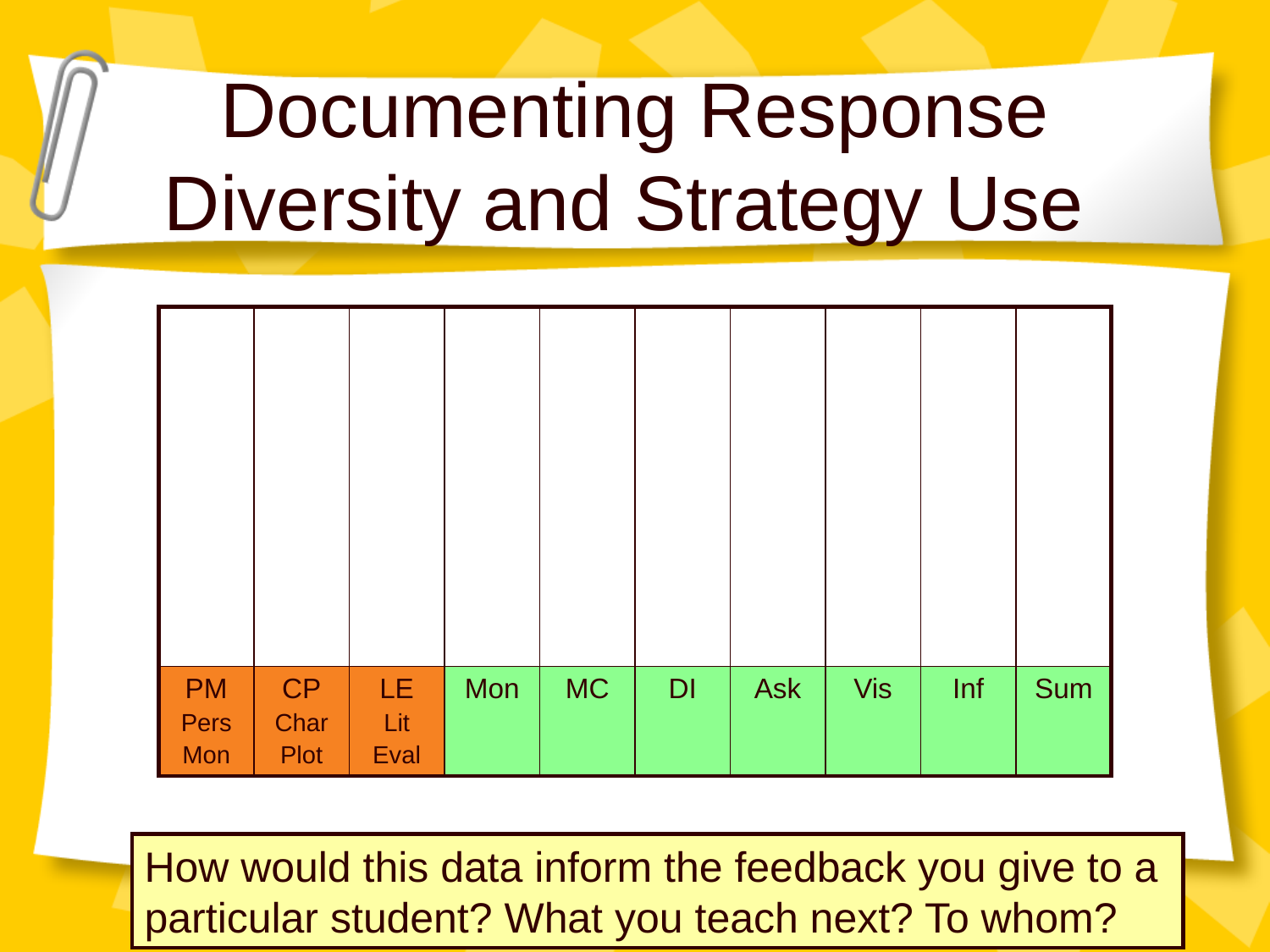

# Documenting Response Diversity and Strategy Use
|  |  |  |  |  |  |  |  |  |  |
| --- | --- | --- | --- | --- | --- | --- | --- | --- | --- |
| PM Pers Mon | CP Char Plot | LE Lit Eval | Mon | MC | DI | Ask | Vis | Inf | Sum |
How would this data inform the feedback you give to a
particular student? What you teach next? To whom?